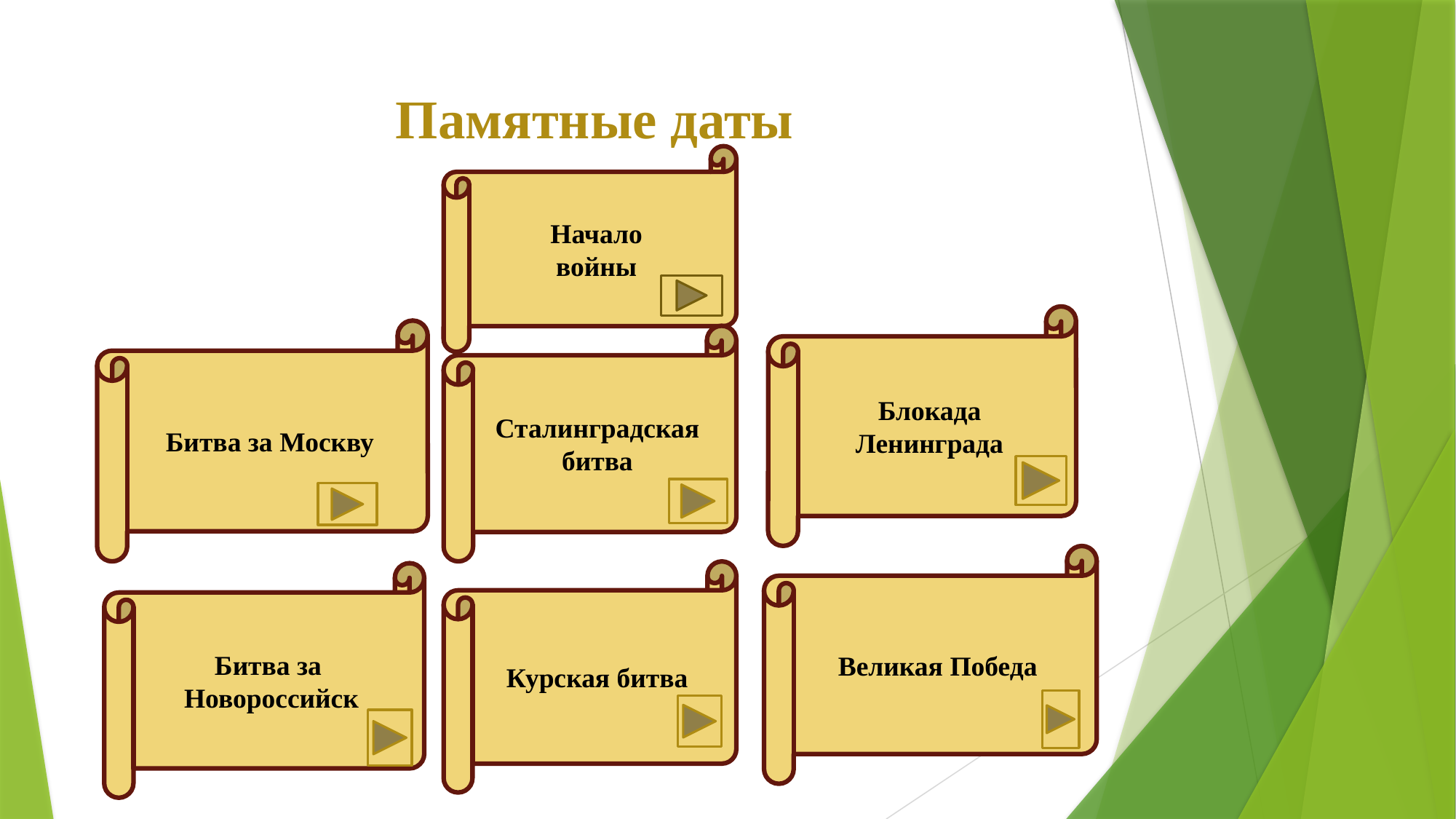

# Памятные даты
Начало
войны

Блокада Ленинграда
Битва за Москву
Сталинградская битва

Великая Победа
Курская битва
Битва за  Новороссийск